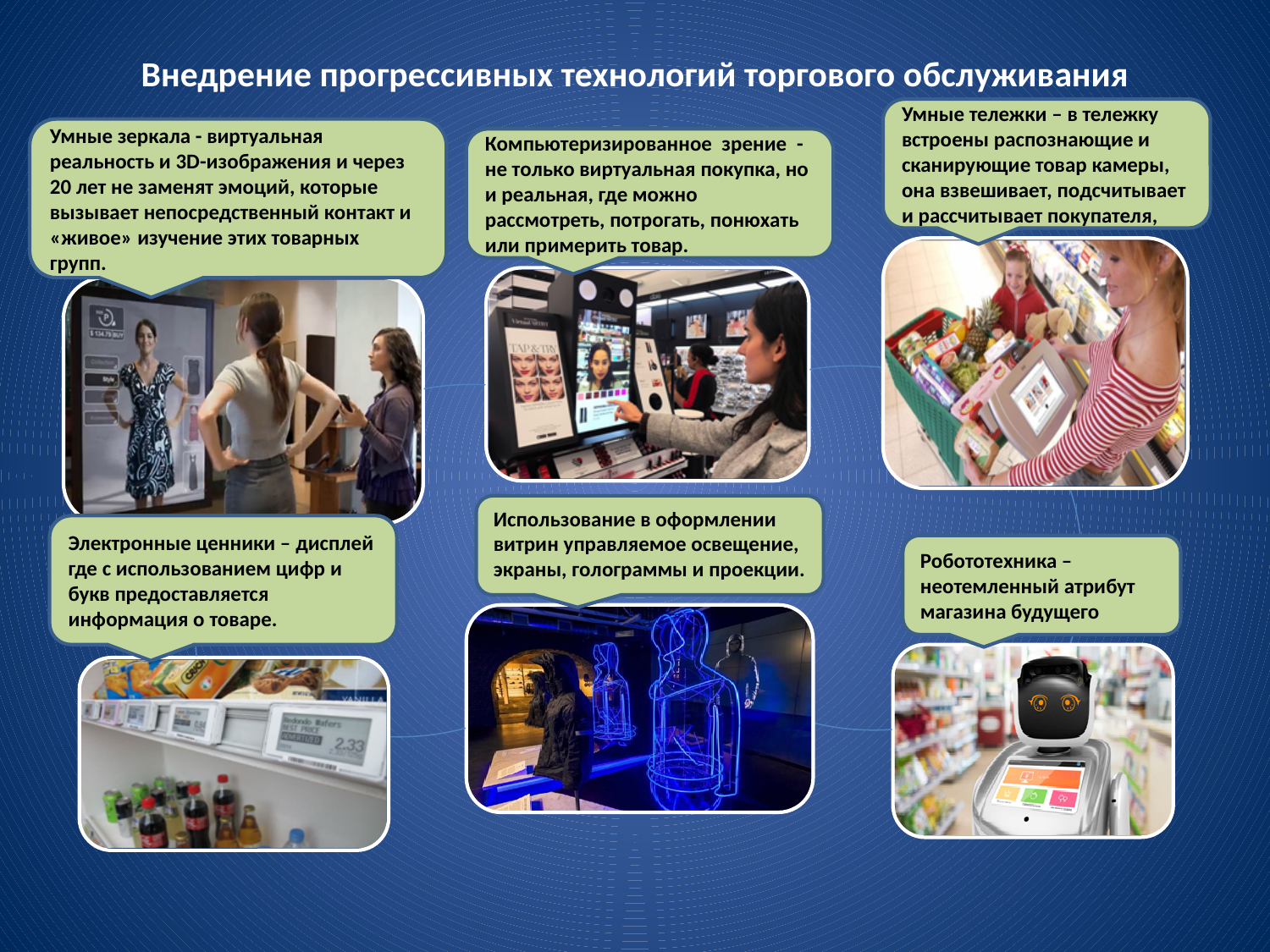

# Внедрение прогрессивных технологий торгового обслуживания
Умные тележки – в тележку встроены распознающие и сканирующие товар камеры, она взвешивает, подсчитывает и рассчитывает покупателя,

Умные зеркала - виртуальная реальность и 3D-изображения и через 20 лет не заменят эмоций, которые вызывает непосредственный контакт и «живое» изучение этих товарных групп.
Компьютеризированное  зрение  -  не только виртуальная покупка, но и реальная, где можно рассмотреть, потрогать, понюхать или примерить товар.

Использование в оформлении витрин управляемое освещение, экраны, голограммы и проекции.

Электронные ценники – дисплей где с использованием цифр и букв предоставляется информация о товаре.
Робототехника – неотемленный атрибут магазина будущего